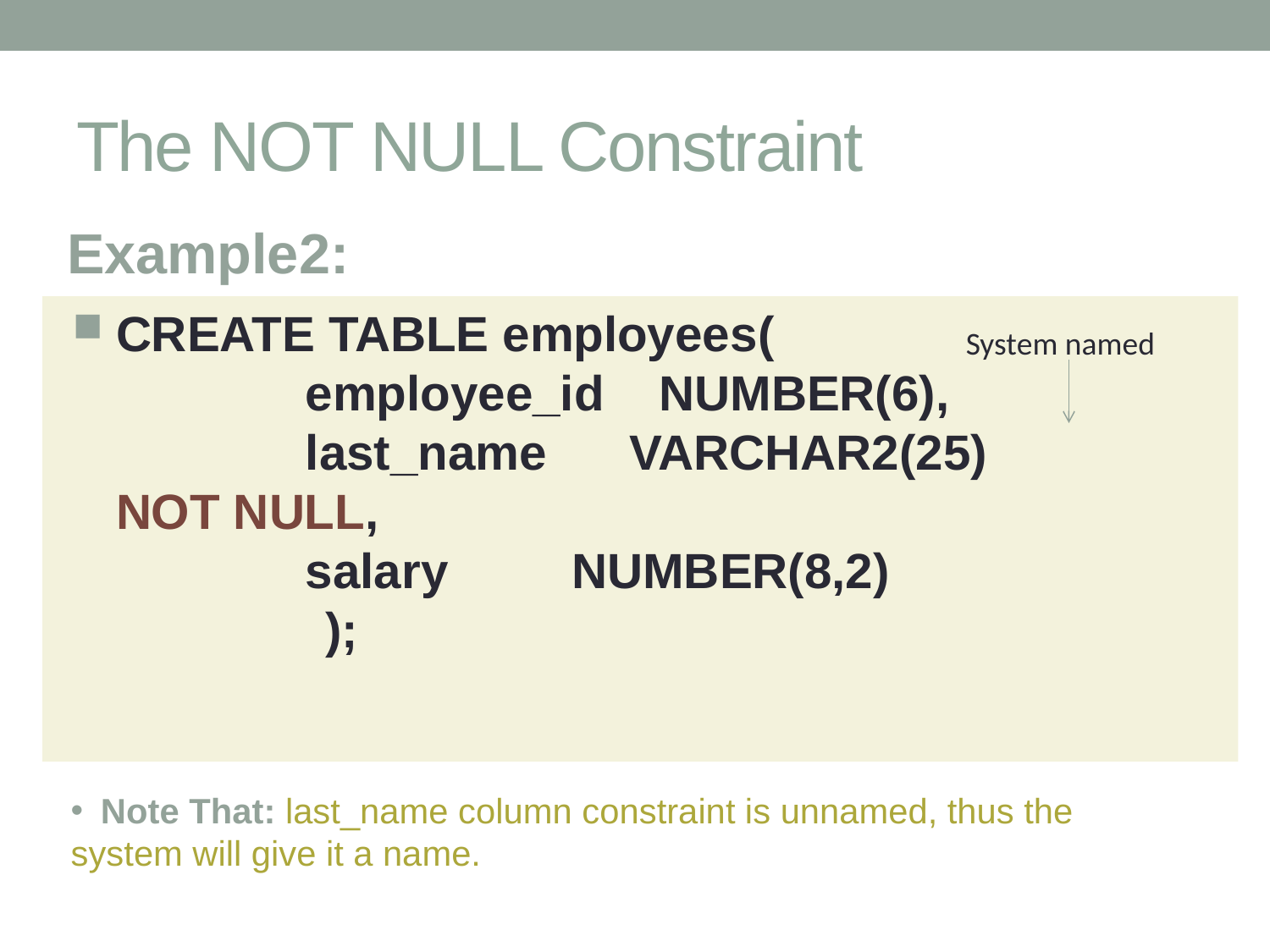

# The NOT NULL Constraint
Example2:
CREATE TABLE employees(
                 employee_id    NUMBER(6),
                 last_name      VARCHAR2(25)           NOT NULL,
                 salary         NUMBER(8,2)
		      );
System named
Note That: last_name column constraint is unnamed, thus the
system will give it a name.